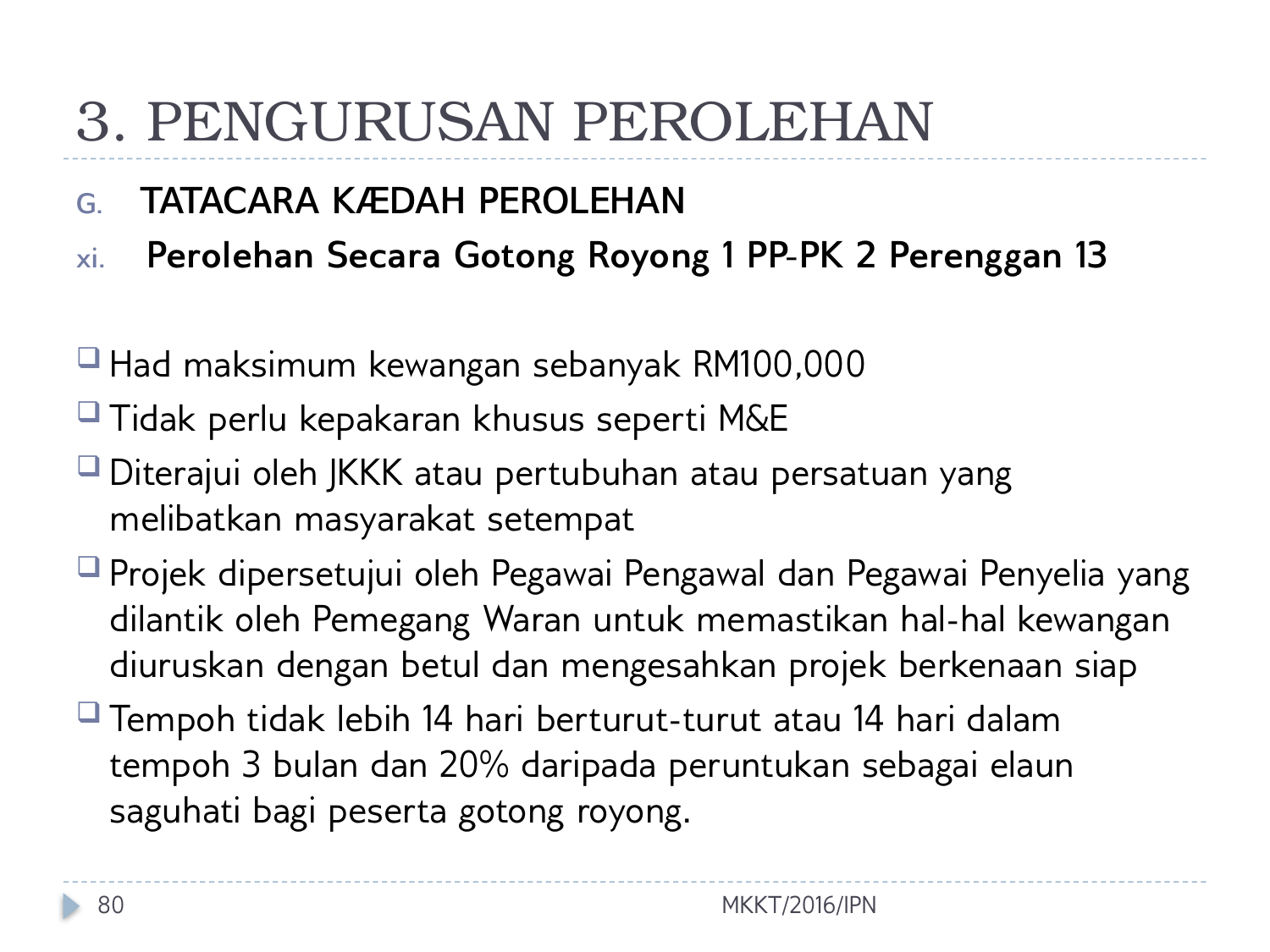

# 3. PENGURUSAN PEROLEHAN
TATACARA KAEDAH PEROLEHAN
Perolehan Secara Gotong Royong 1 PP-PK 2 Perenggan 13

Had maksimum kewangan sebanyak RM100,000
Tidak perlu kepakaran khusus seperti M&E
Diterajui oleh JKKK atau pertubuhan atau persatuan yang melibatkan masyarakat setempat
Projek dipersetujui oleh Pegawai Pengawal dan Pegawai Penyelia yang dilantik oleh Pemegang Waran untuk memastikan hal-hal kewangan diuruskan dengan betul dan mengesahkan projek berkenaan siap
Tempoh tidak lebih 14 hari berturut-turut atau 14 hari dalam tempoh 3 bulan dan 20% daripada peruntukan sebagai elaun saguhati bagi peserta gotong royong.
80
MKKT/2016/IPN